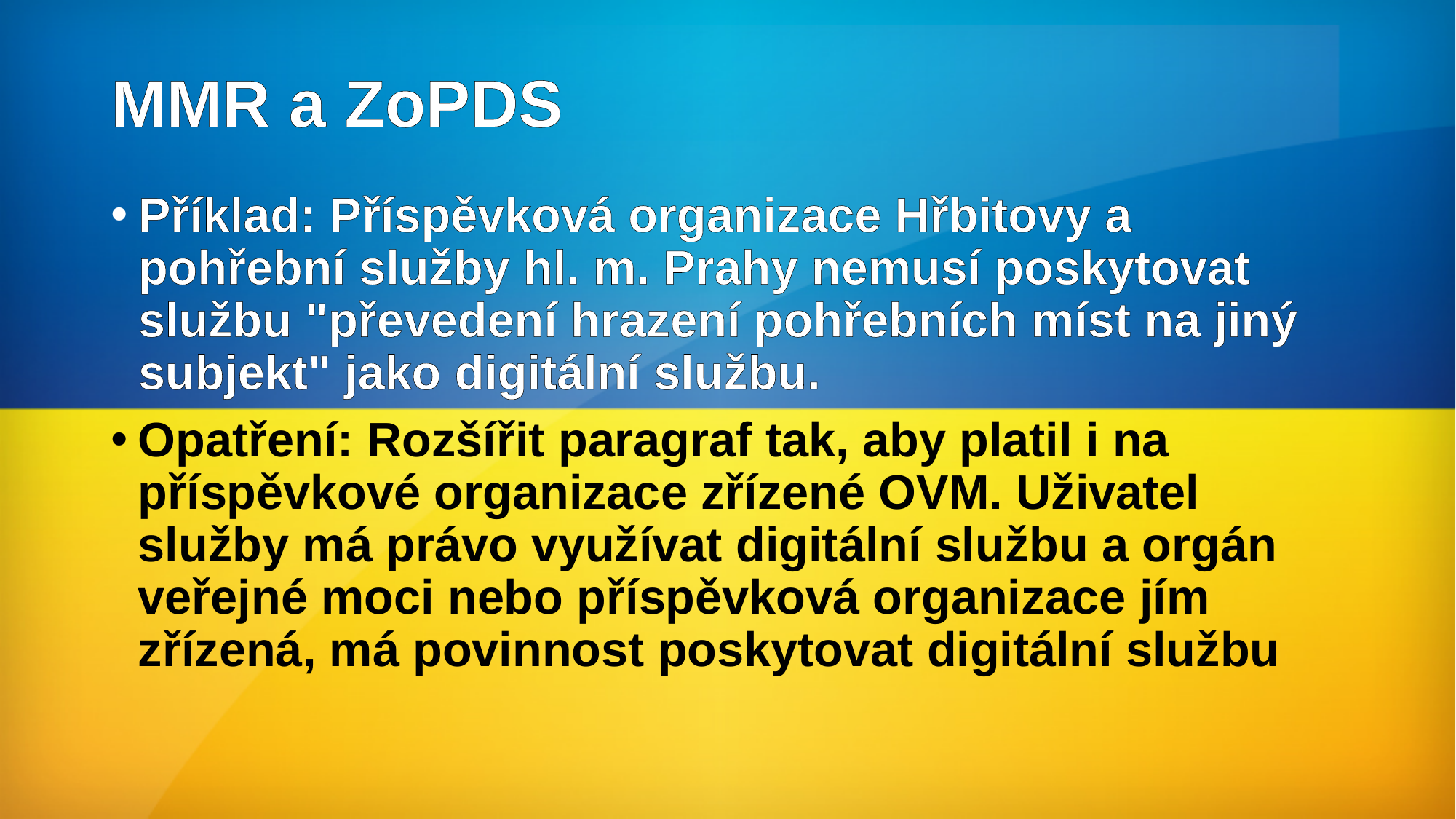

# MMR a ZoPDS
Příklad: Příspěvková organizace Hřbitovy a pohřební služby hl. m. Prahy nemusí poskytovat službu "převedení hrazení pohřebních míst na jiný subjekt" jako digitální službu.
Opatření: Rozšířit paragraf tak, aby platil i na příspěvkové organizace zřízené OVM. Uživatel služby má právo využívat digitální službu a orgán veřejné moci nebo příspěvková organizace jím zřízená, má povinnost poskytovat digitální službu